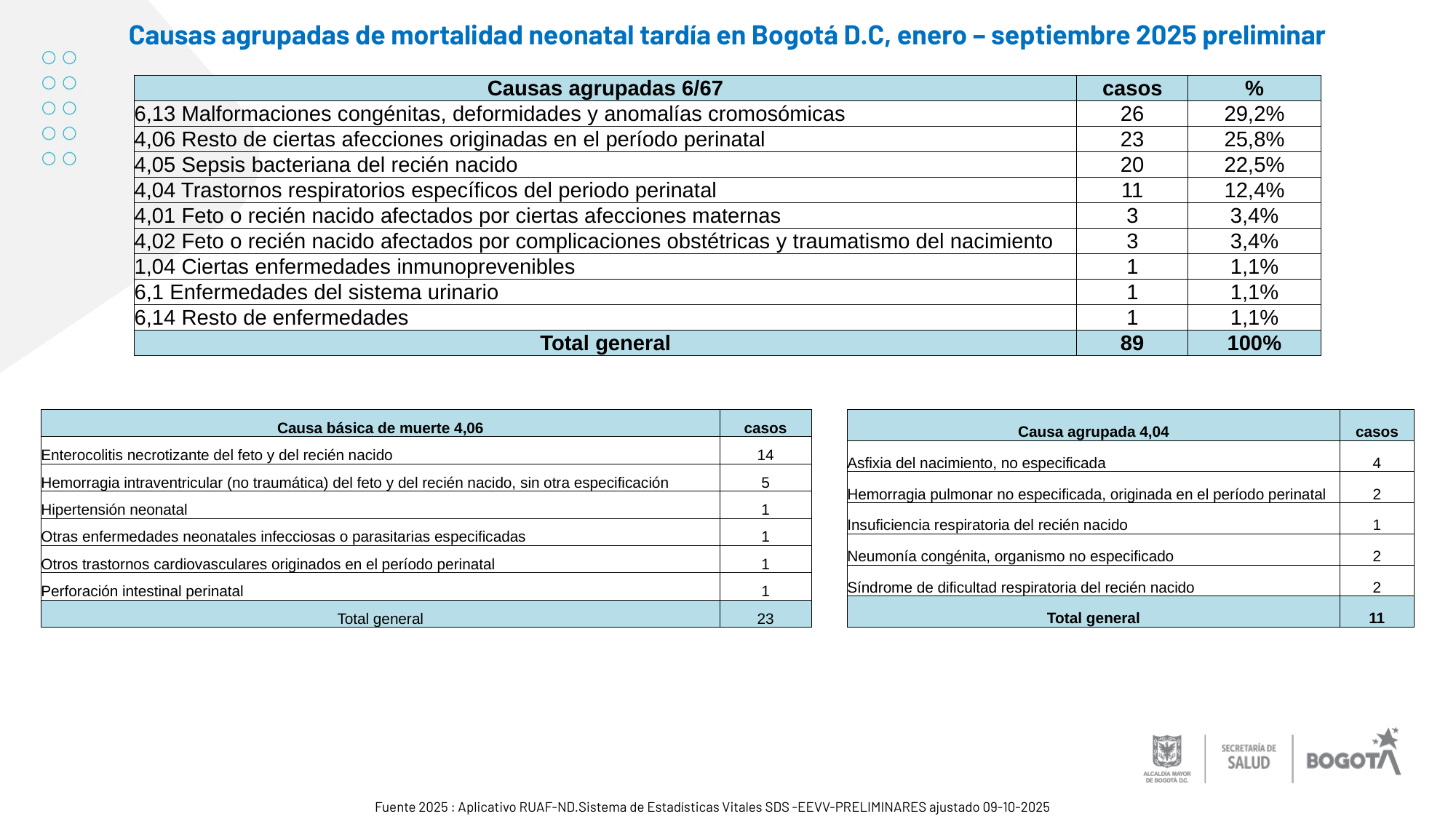

Causas agrupadas de mortalidad neonatal tardía en Bogotá D.C, enero – septiembre 2025 preliminar
| Causas agrupadas 6/67 | casos | % |
| --- | --- | --- |
| 6,13 Malformaciones congénitas, deformidades y anomalías cromosómicas | 26 | 29,2% |
| 4,06 Resto de ciertas afecciones originadas en el período perinatal | 23 | 25,8% |
| 4,05 Sepsis bacteriana del recién nacido | 20 | 22,5% |
| 4,04 Trastornos respiratorios específicos del periodo perinatal | 11 | 12,4% |
| 4,01 Feto o recién nacido afectados por ciertas afecciones maternas | 3 | 3,4% |
| 4,02 Feto o recién nacido afectados por complicaciones obstétricas y traumatismo del nacimiento | 3 | 3,4% |
| 1,04 Ciertas enfermedades inmunoprevenibles | 1 | 1,1% |
| 6,1 Enfermedades del sistema urinario | 1 | 1,1% |
| 6,14 Resto de enfermedades | 1 | 1,1% |
| Total general | 89 | 100% |
| Causa agrupada 4,04 | casos |
| --- | --- |
| Asfixia del nacimiento, no especificada | 4 |
| Hemorragia pulmonar no especificada, originada en el período perinatal | 2 |
| Insuficiencia respiratoria del recién nacido | 1 |
| Neumonía congénita, organismo no especificado | 2 |
| Síndrome de dificultad respiratoria del recién nacido | 2 |
| Total general | 11 |
| Causa básica de muerte 4,06 | casos |
| --- | --- |
| Enterocolitis necrotizante del feto y del recién nacido | 14 |
| Hemorragia intraventricular (no traumática) del feto y del recién nacido, sin otra especificación | 5 |
| Hipertensión neonatal | 1 |
| Otras enfermedades neonatales infecciosas o parasitarias especificadas | 1 |
| Otros trastornos cardiovasculares originados en el período perinatal | 1 |
| Perforación intestinal perinatal | 1 |
| Total general | 23 |
Fuente 2025 : Aplicativo RUAF-ND.Sistema de Estadísticas Vitales SDS -EEVV-PRELIMINARES ajustado 09-10-2025